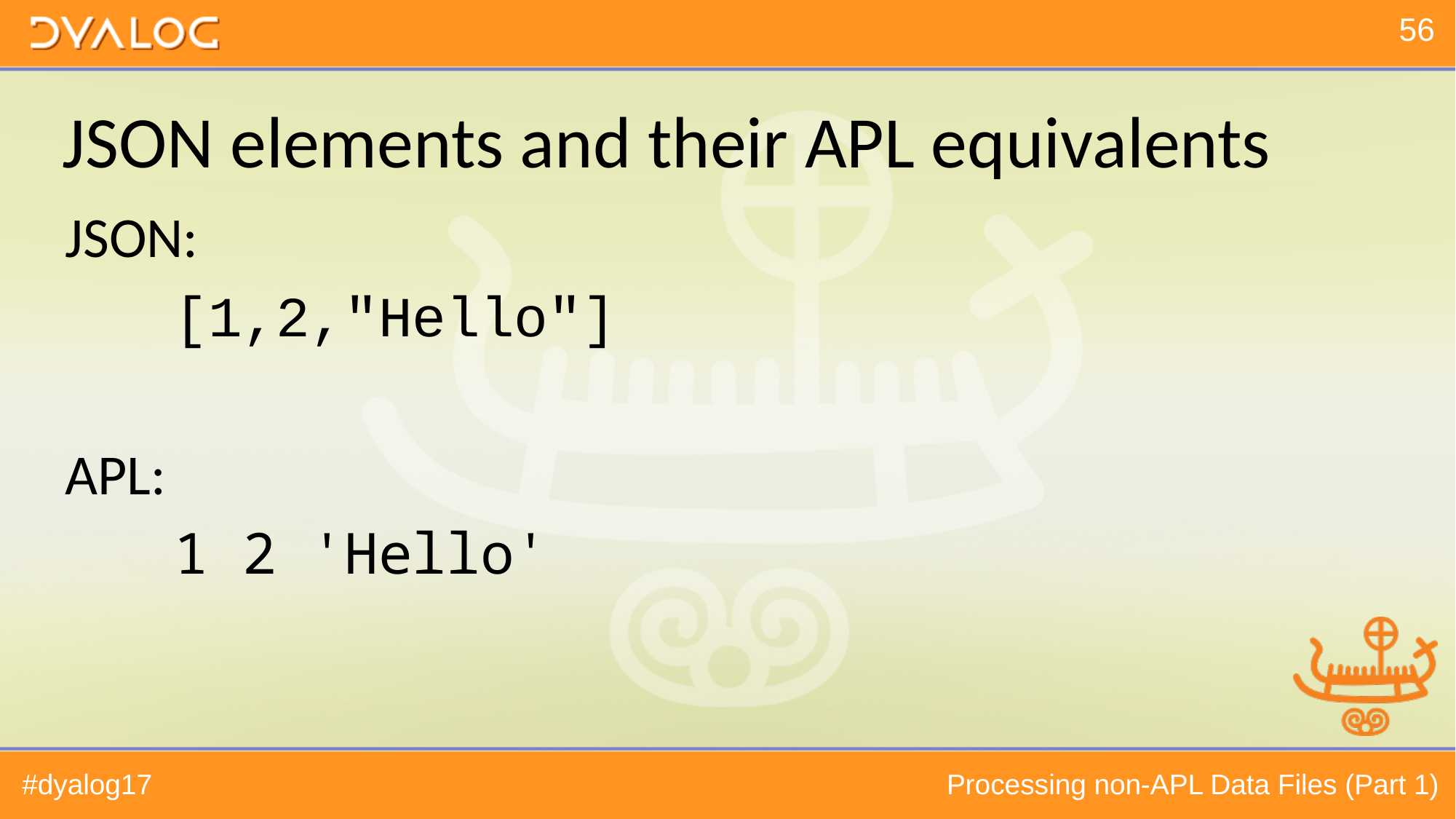

# JSON elements and their APL equivalents

JSON:
	[1,2,"Hello"]

APL:
	1 2 'Hello'